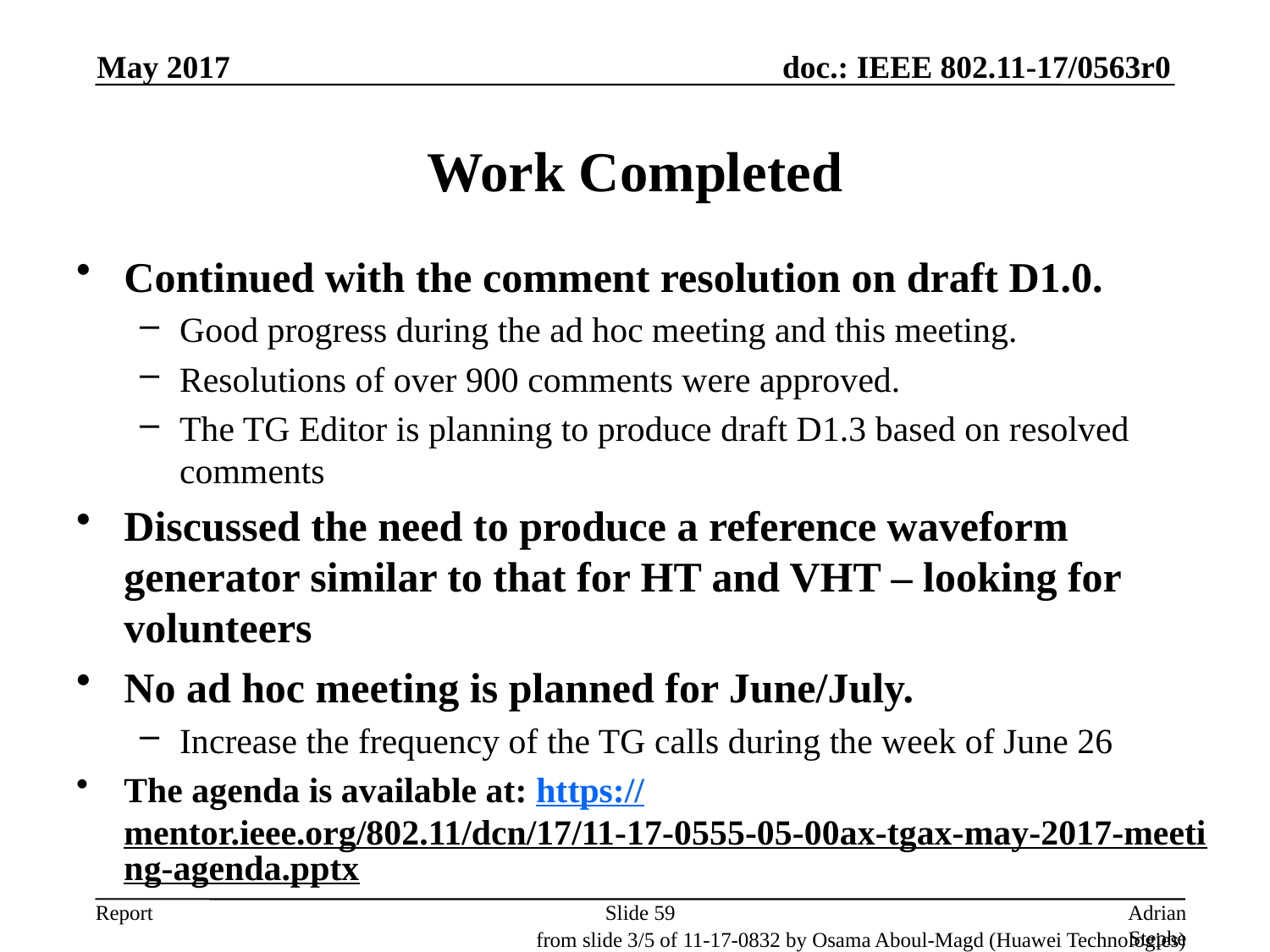

May 2017
# Work Completed
Continued with the comment resolution on draft D1.0.
Good progress during the ad hoc meeting and this meeting.
Resolutions of over 900 comments were approved.
The TG Editor is planning to produce draft D1.3 based on resolved comments
Discussed the need to produce a reference waveform generator similar to that for HT and VHT – looking for volunteers
No ad hoc meeting is planned for June/July.
Increase the frequency of the TG calls during the week of June 26
The agenda is available at: https://mentor.ieee.org/802.11/dcn/17/11-17-0555-05-00ax-tgax-may-2017-meeting-agenda.pptx

Slide 59
Adrian Stephens, Intel Corporation
from slide 3/5 of 11-17-0832 by Osama Aboul-Magd (Huawei Technologies)